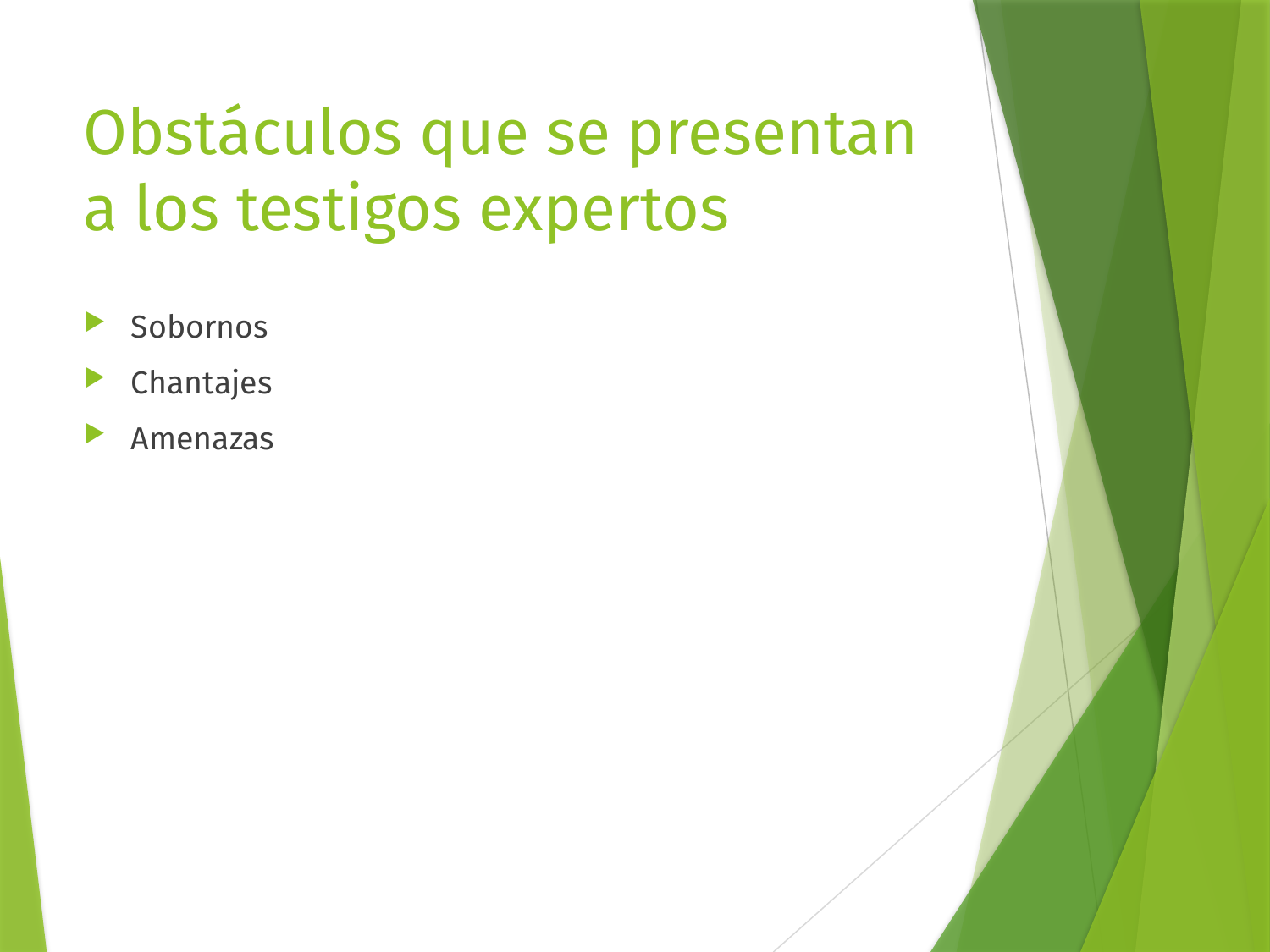

# Obstáculos que se presentan a los testigos expertos
Sobornos
Chantajes
Amenazas